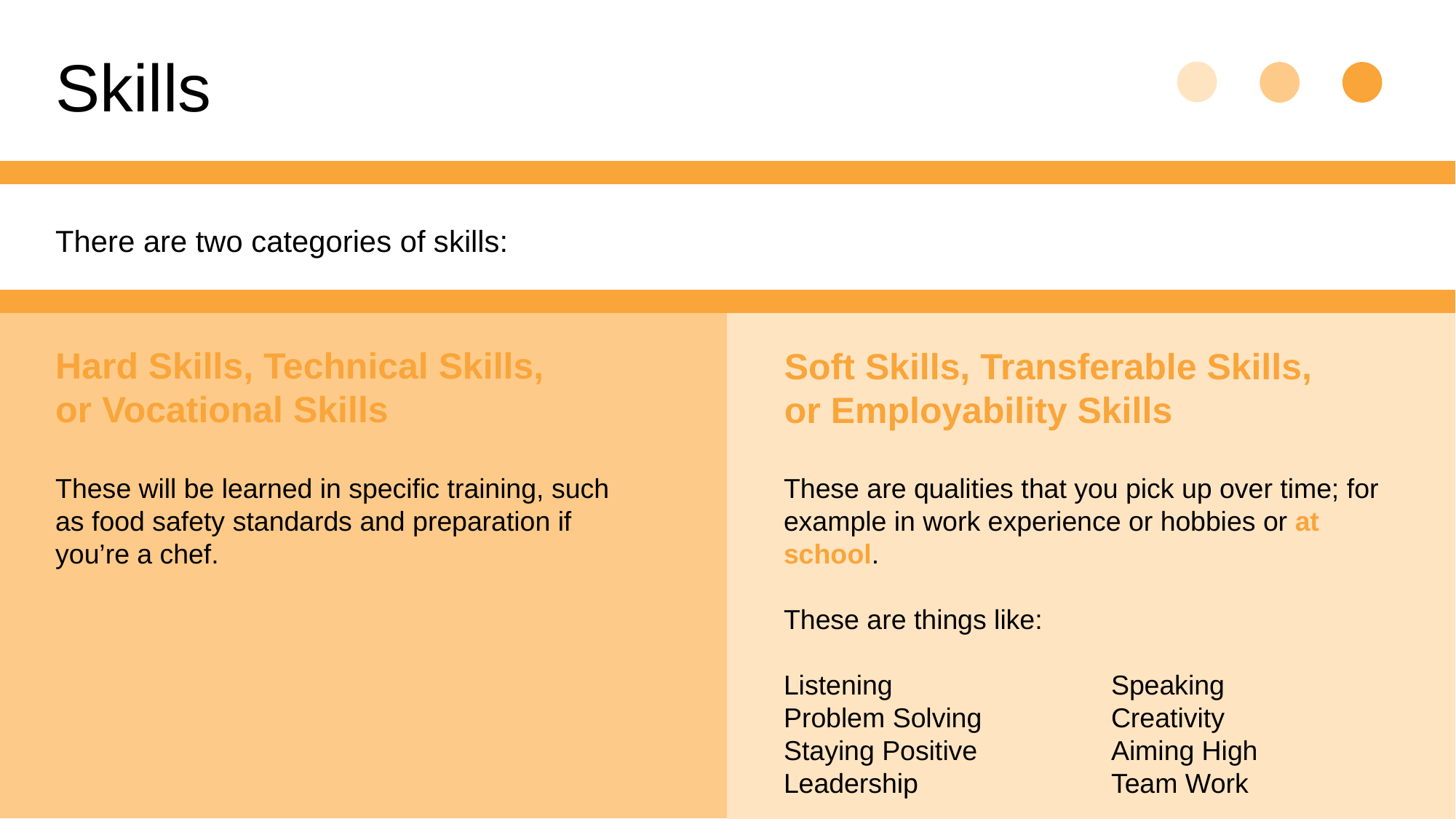

Skills

There are two categories of skills:

Hard Skills, Technical Skills,
or Vocational Skills

Soft Skills, Transferable Skills,
or Employability Skills

These will be learned in specific training, such as food safety standards and preparation if you’re a chef.

These are qualities that you pick up over time; for example in work experience or hobbies or at school.

These are things like:

Listening			Speaking
Problem Solving		Creativity
Staying Positive		Aiming High
Leadership		Team Work